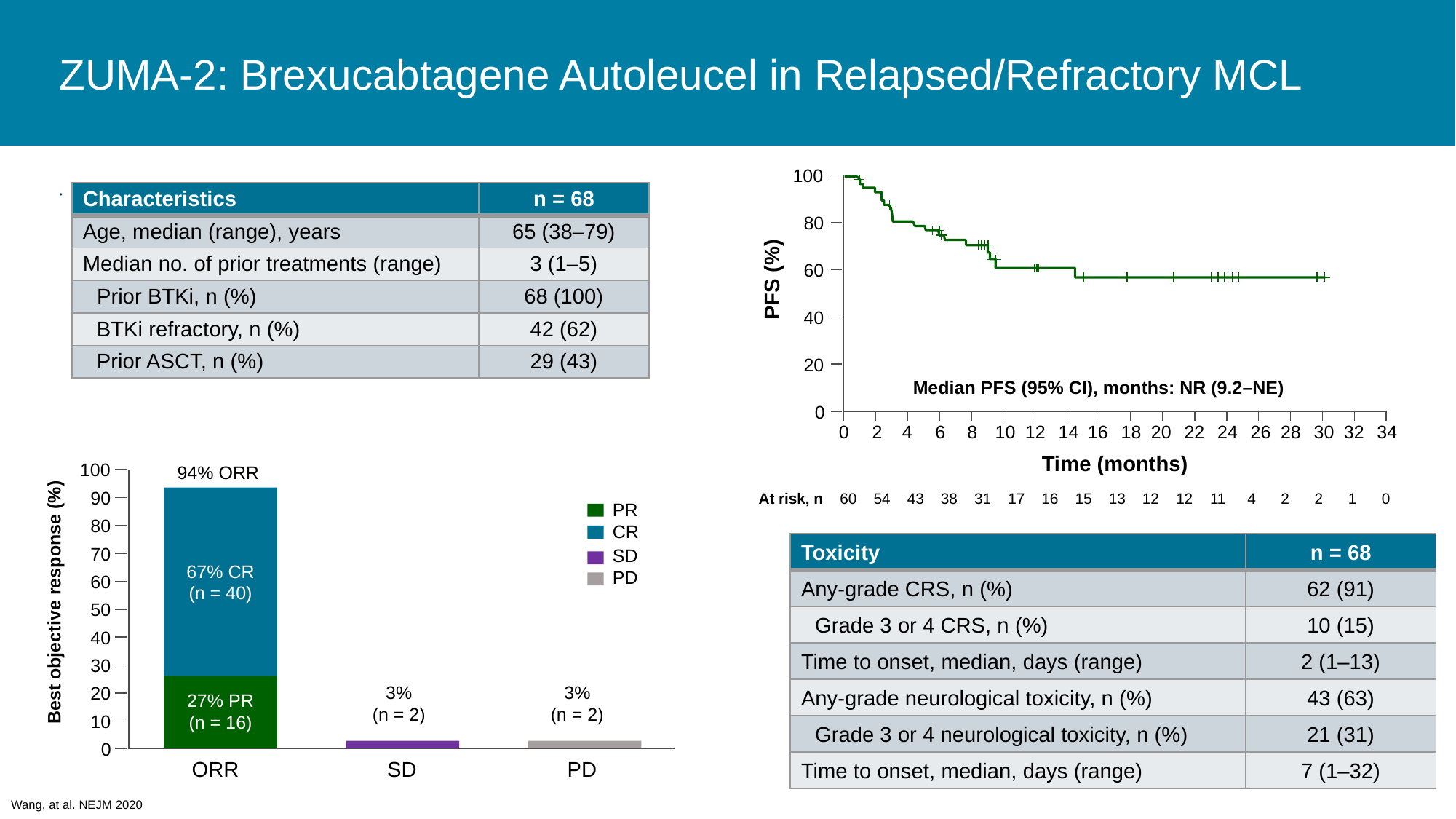

# ZUMA-2: Brexucabtagene Autoleucel in Relapsed/Refractory MCL
100
80
60
40
20
0

PFS (%)
Median PFS (95% CI), months: NR (9.2–NE)
0
2
4
6
8
10
12
14
16
18
20
22
24
26
28
30
32
34
Time (months)
Wang M, et al. N Engl J Med. 2020;382:1331-42.
| Characteristics | n = 68 |
| --- | --- |
| Age, median (range), years | 65 (38–79) |
| Median no. of prior treatments (range) | 3 (1–5) |
| Prior BTKi, n (%) | 68 (100) |
| BTKi refractory, n (%) | 42 (62) |
| Prior ASCT, n (%) | 29 (43) |
100
90
80
70
60
50
40
30
20
10
0
94% ORR
67% CR
(n = 40)
27% PR
(n = 16)
PR
CR

Best objective response (%)
3%
(n = 2)
3%
(n = 2)

ORR
SD
PD
SD
PD

| At risk, n | 60 | 54 | 43 | 38 | 31 | 17 | 16 | 15 | 13 | 12 | 12 | 11 | 4 | 2 | 2 | 1 | 0 |
| --- | --- | --- | --- | --- | --- | --- | --- | --- | --- | --- | --- | --- | --- | --- | --- | --- | --- |
| Toxicity | n = 68 |
| --- | --- |
| Any-grade CRS, n (%) | 62 (91) |
| Grade 3 or 4 CRS, n (%) | 10 (15) |
| Time to onset, median, days (range) | 2 (1–13) |
| Any-grade neurological toxicity, n (%) | 43 (63) |
| Grade 3 or 4 neurological toxicity, n (%) | 21 (31) |
| Time to onset, median, days (range) | 7 (1–32) |
Wang, at al. NEJM 2020